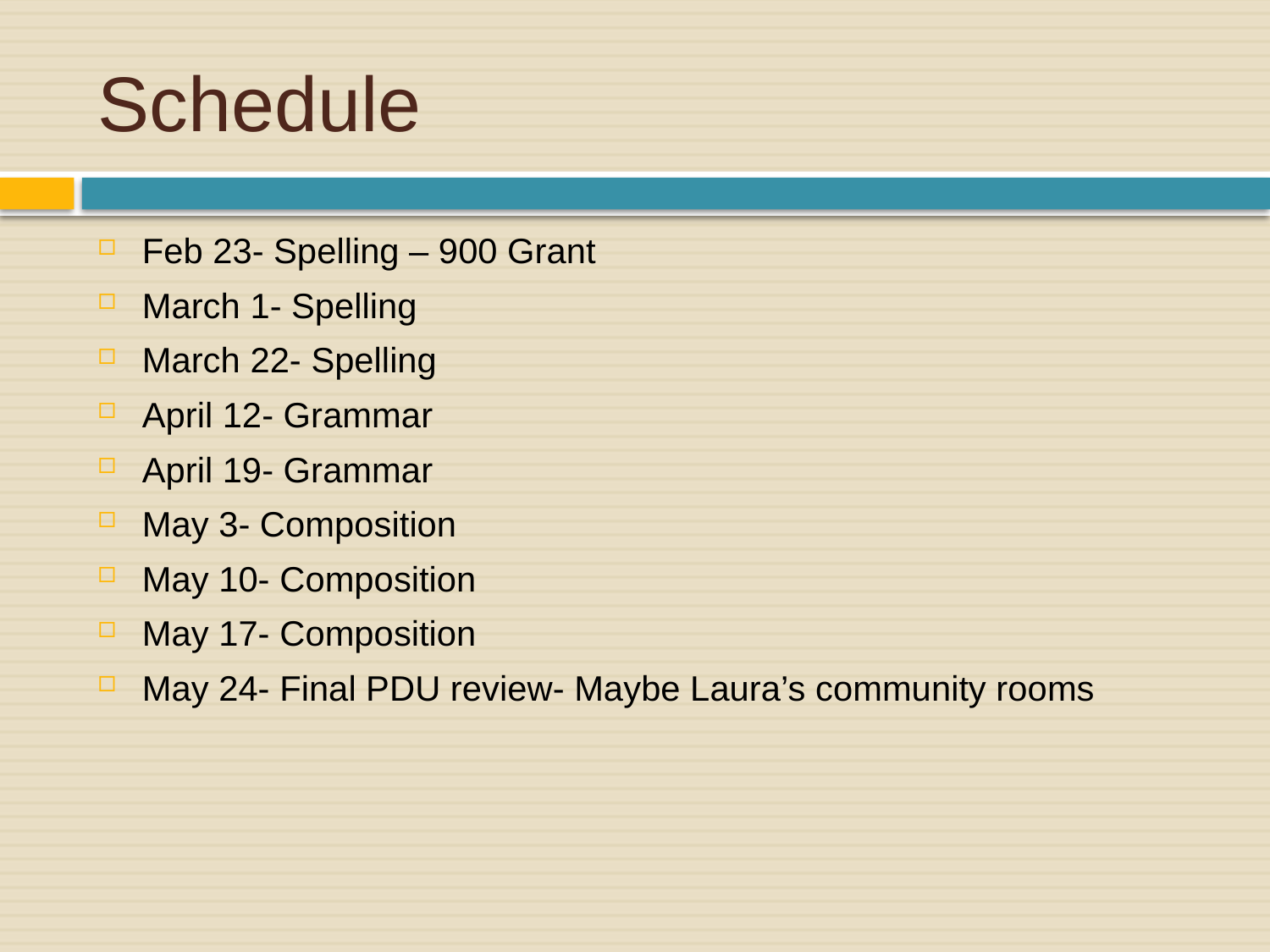

# Schedule
Feb 23- Spelling – 900 Grant
March 1- Spelling
March 22- Spelling
April 12- Grammar
April 19- Grammar
May 3- Composition
May 10- Composition
May 17- Composition
May 24- Final PDU review- Maybe Laura’s community rooms